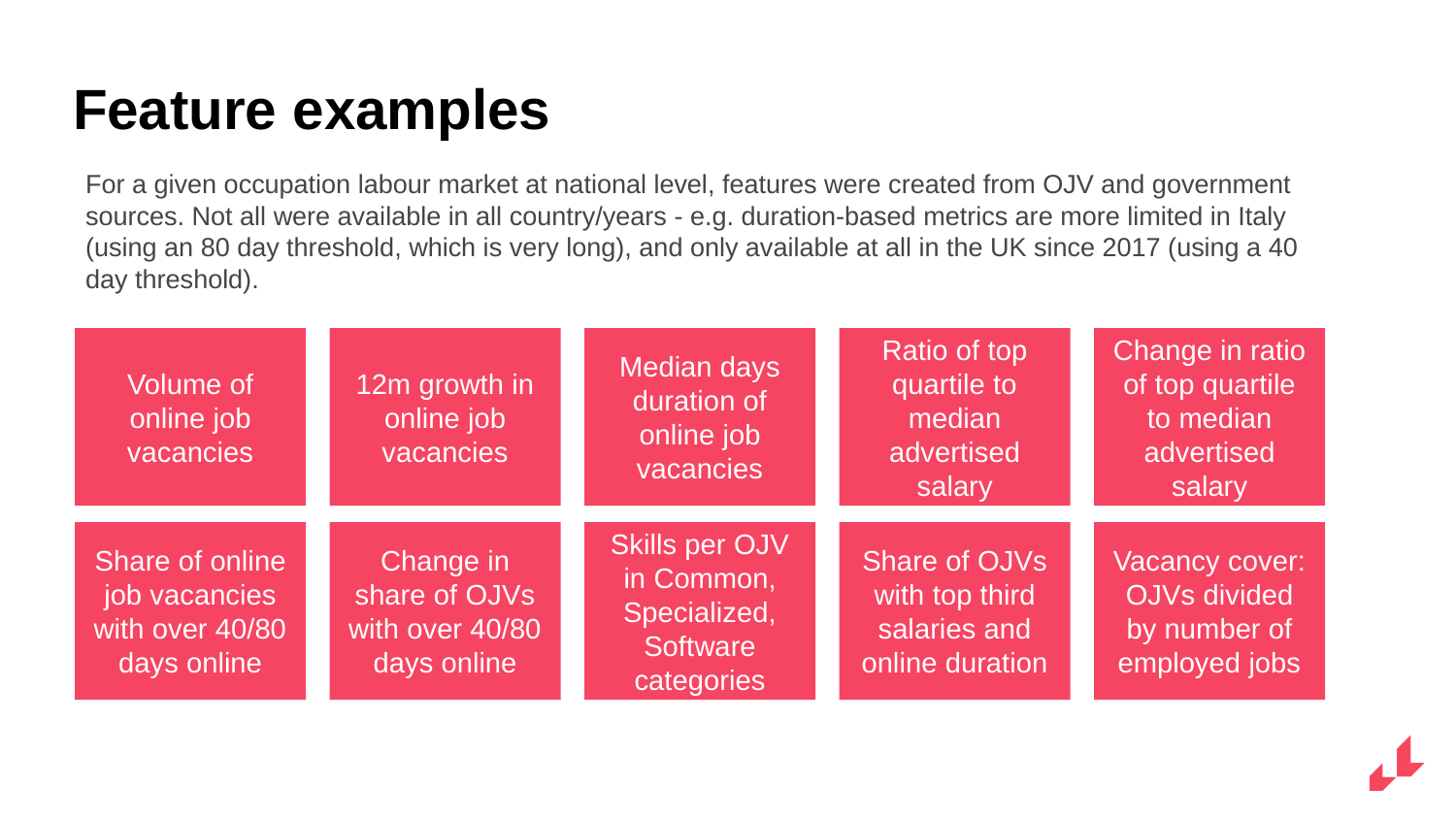

# Feature examples
For a given occupation labour market at national level, features were created from OJV and government sources. Not all were available in all country/years - e.g. duration-based metrics are more limited in Italy (using an 80 day threshold, which is very long), and only available at all in the UK since 2017 (using a 40 day threshold).
Volume of online job vacancies
12m growth in online job vacancies
Median days duration of online job vacancies
Ratio of top quartile to median advertised salary
Change in ratio of top quartile to median advertised salary
Share of online job vacancies with over 40/80 days online
Change in share of OJVs with over 40/80 days online
Skills per OJV in Common, Specialized, Software categories
Share of OJVs with top third salaries and online duration
Vacancy cover: OJVs divided by number of employed jobs